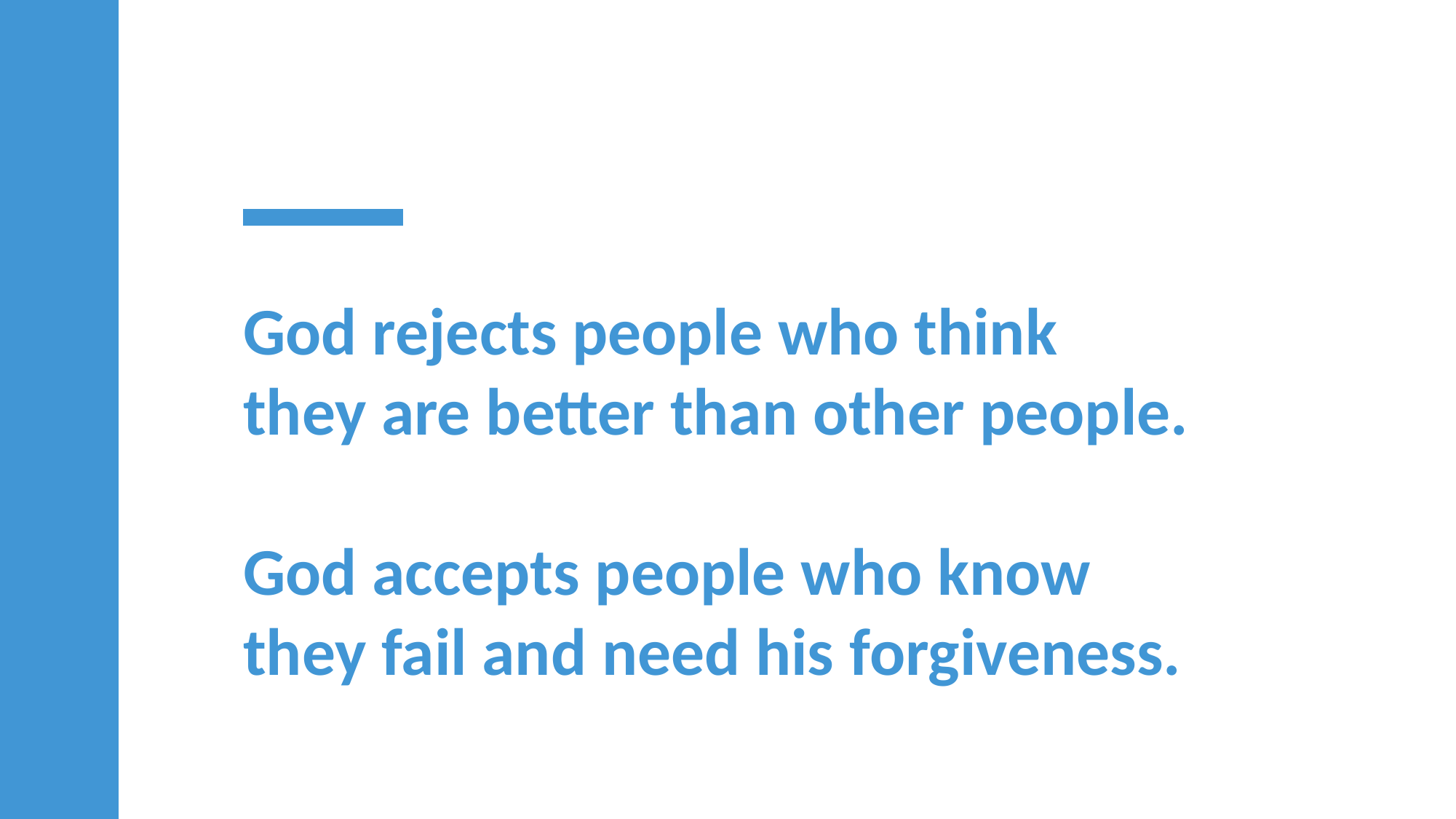

God rejects people who think they are better than other people.

God accepts people who know they fail and need his forgiveness.